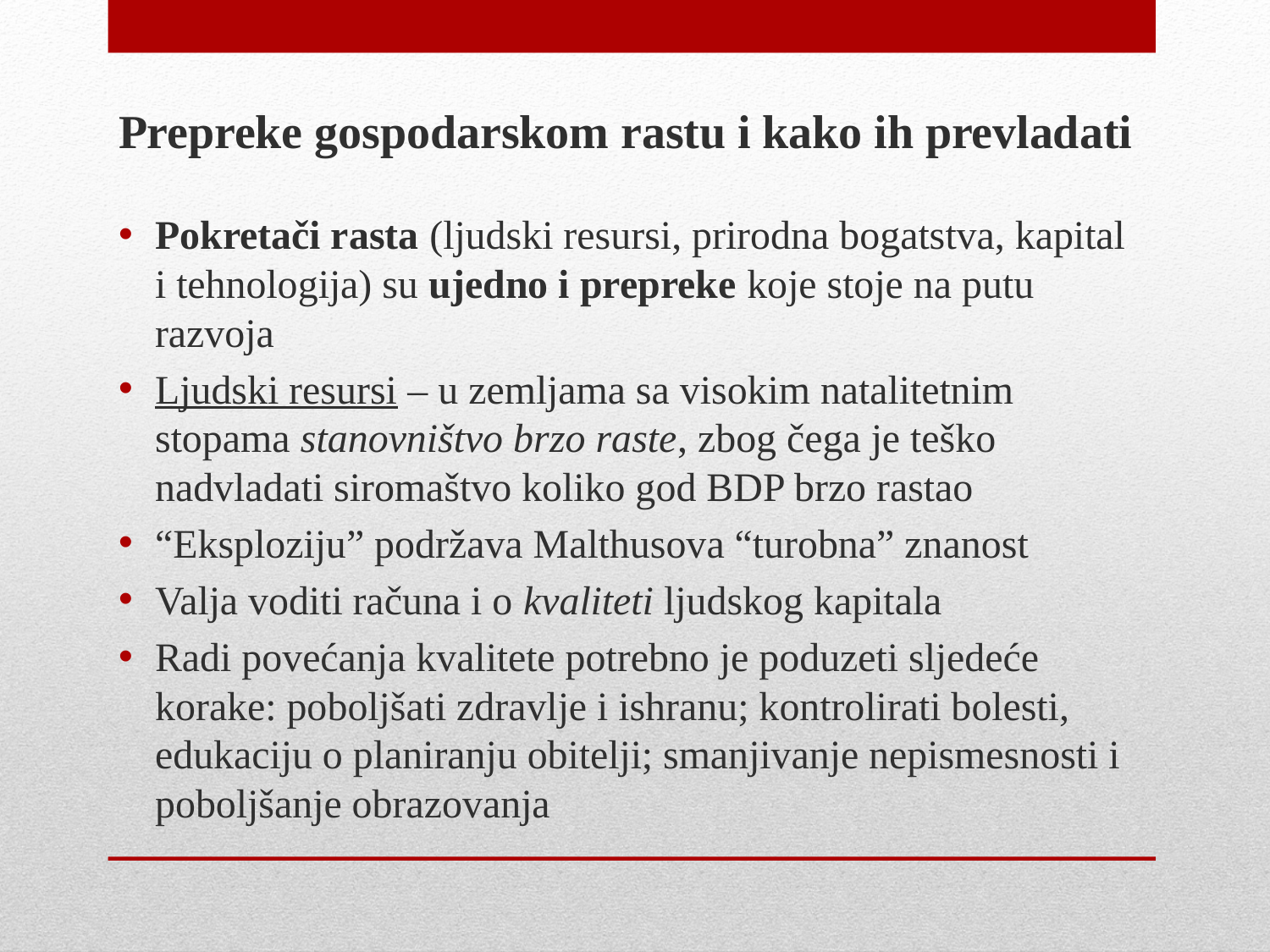

Prepreke gospodarskom rastu i kako ih prevladati

Pokretači rasta (ljudski resursi, prirodna bogatstva, kapital i tehnologija) su ujedno i prepreke koje stoje na putu razvoja
Ljudski resursi – u zemljama sa visokim natalitetnim stopama stanovništvo brzo raste, zbog čega je teško nadvladati siromaštvo koliko god BDP brzo rastao
“Eksploziju” podržava Malthusova “turobna” znanost
Valja voditi računa i o kvaliteti ljudskog kapitala
Radi povećanja kvalitete potrebno je poduzeti sljedeće korake: poboljšati zdravlje i ishranu; kontrolirati bolesti, edukaciju o planiranju obitelji; smanjivanje nepismesnosti i poboljšanje obrazovanja